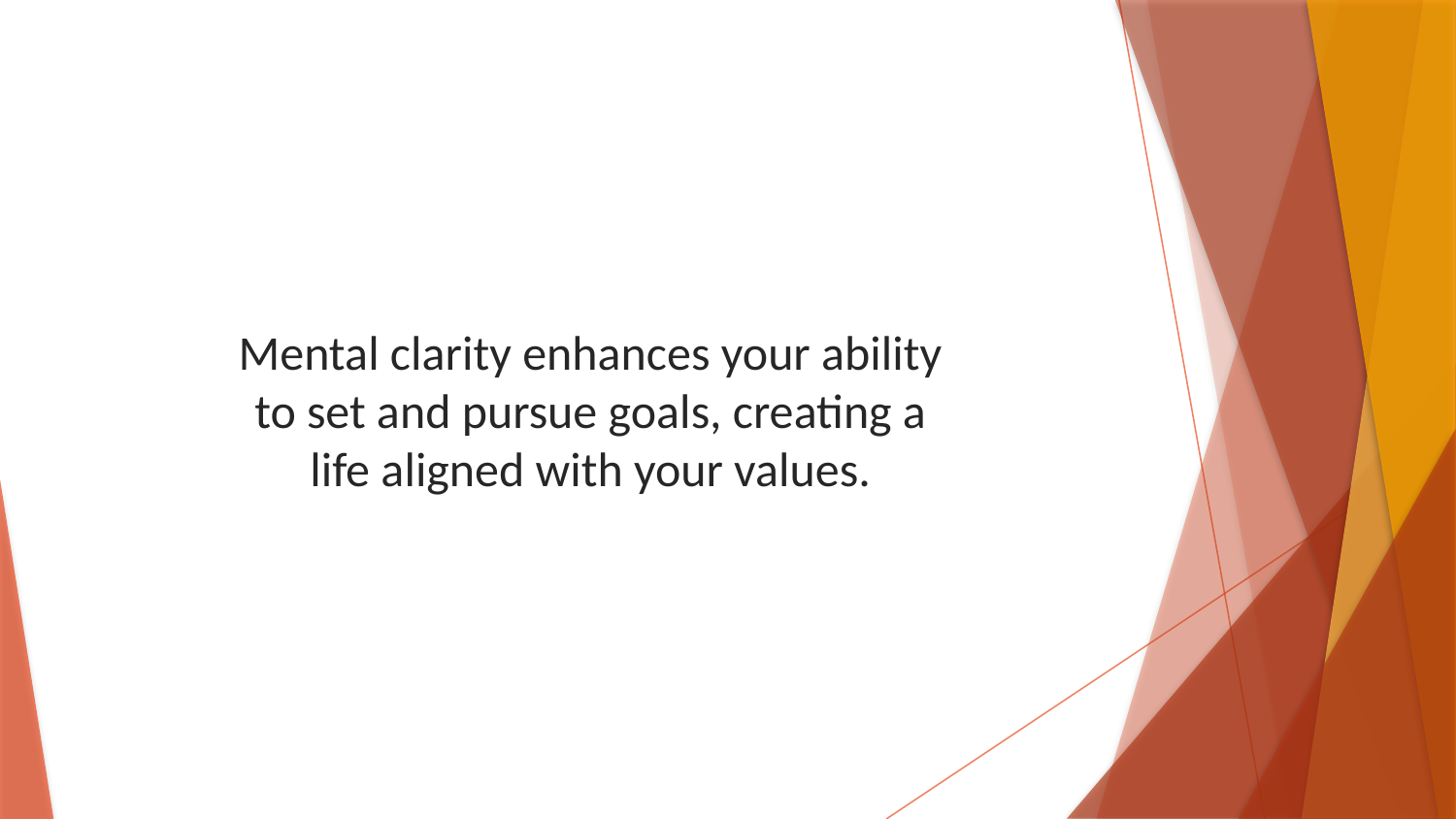

Mental clarity enhances your ability to set and pursue goals, creating a life aligned with your values.